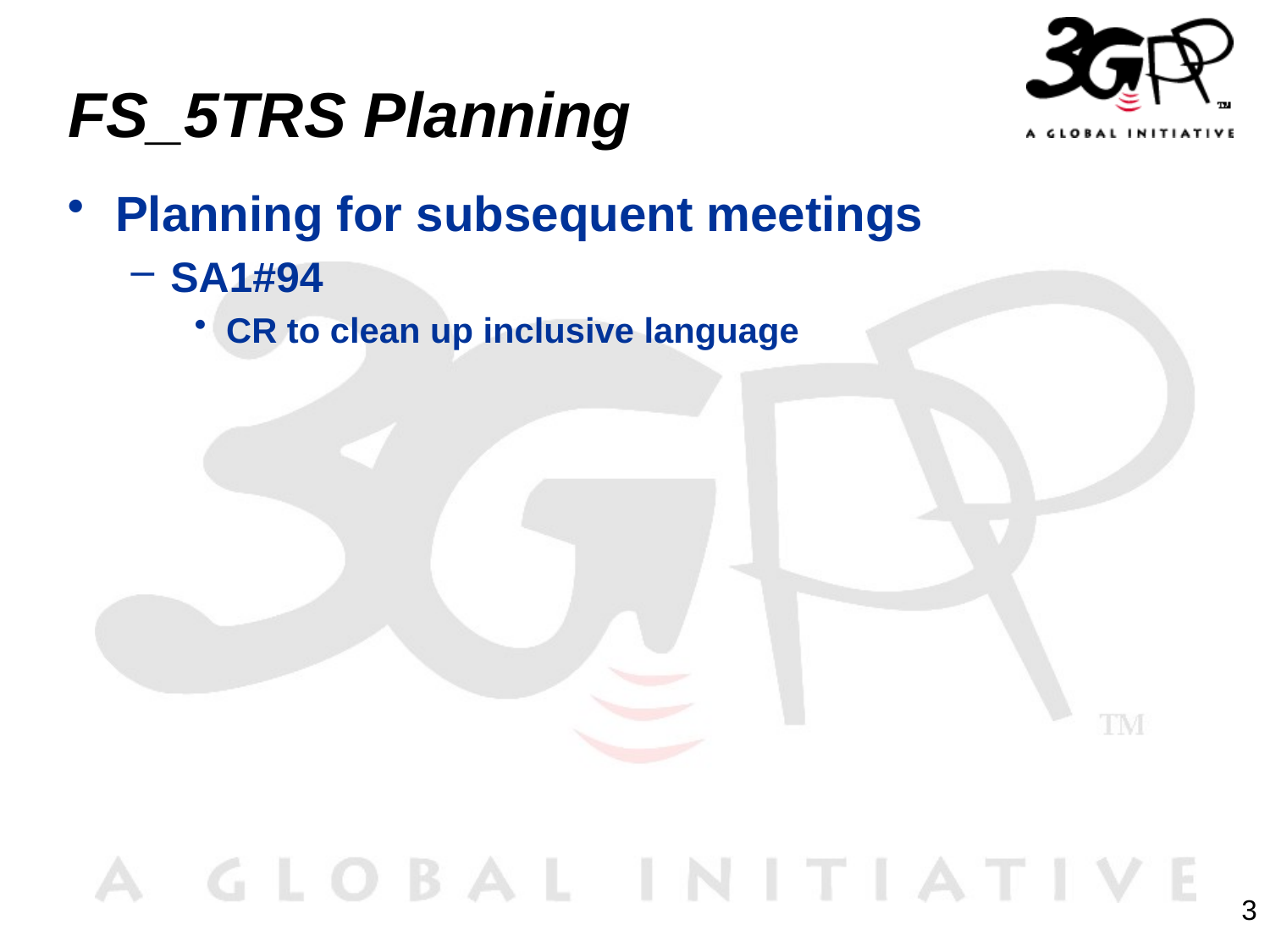

# FS_5TRS Planning
Planning for subsequent meetings
SA1#94
CR to clean up inclusive language
3